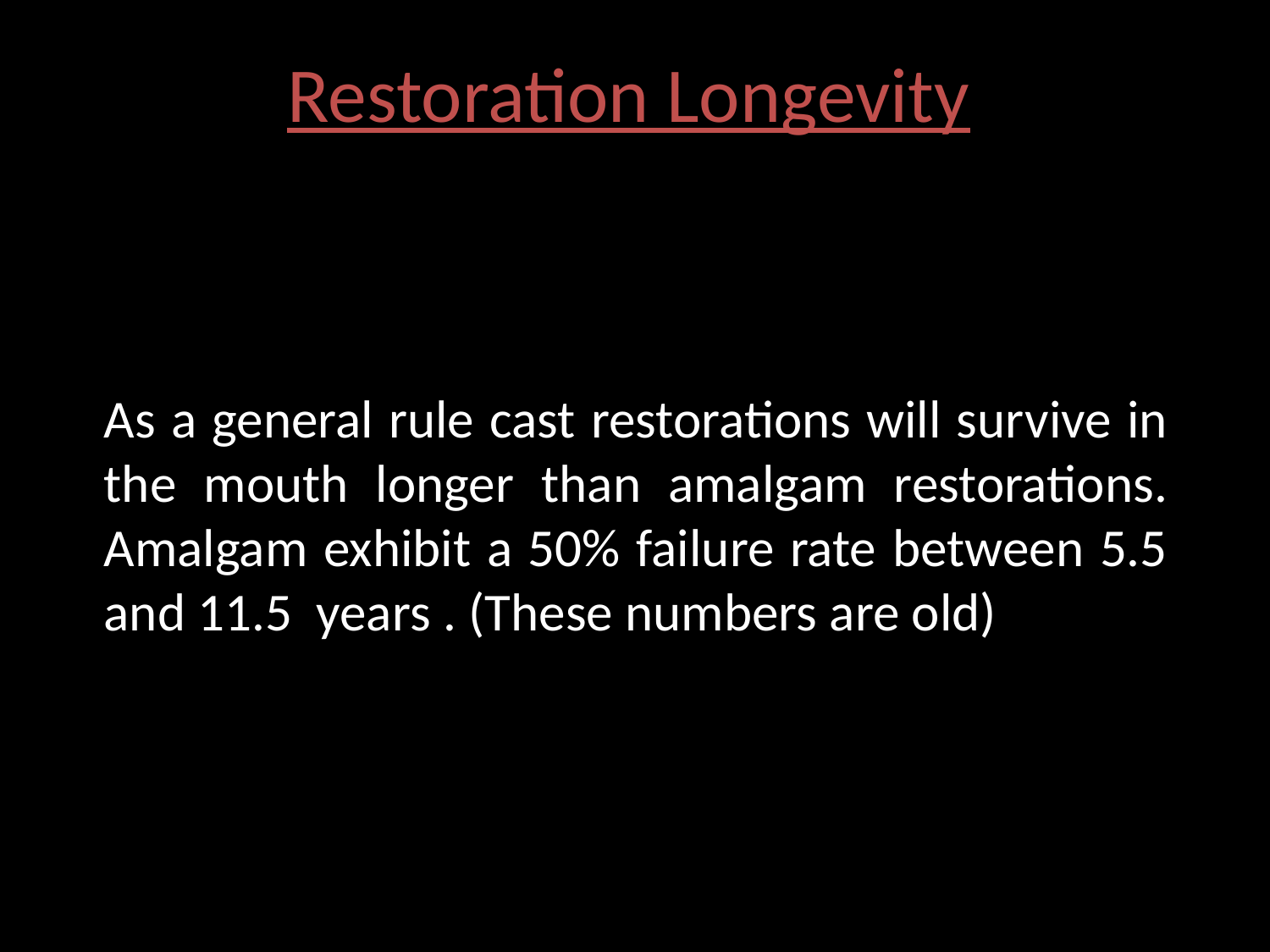

Restoration Longevity
# As a general rule cast restorations will survive in the mouth longer than amalgam restorations. Amalgam exhibit a 50% failure rate between 5.5 and 11.5  years . (These numbers are old)